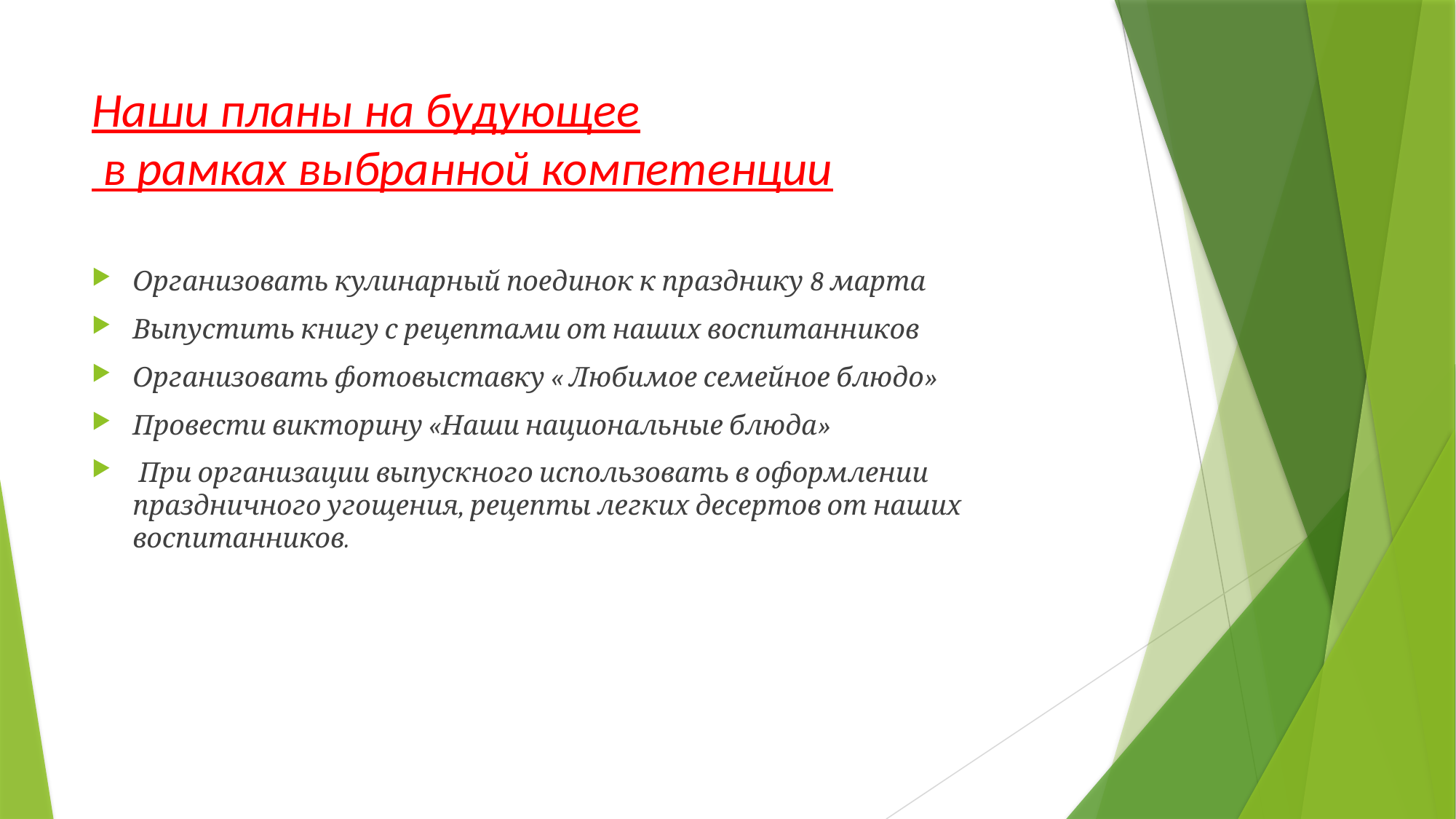

# Наши планы на будующее в рамках выбранной компетенции
Организовать кулинарный поединок к празднику 8 марта
Выпустить книгу с рецептами от наших воспитанников
Организовать фотовыставку « Любимое семейное блюдо»
Провести викторину «Наши национальные блюда»
 При организации выпускного использовать в оформлении праздничного угощения, рецепты легких десертов от наших воспитанников.